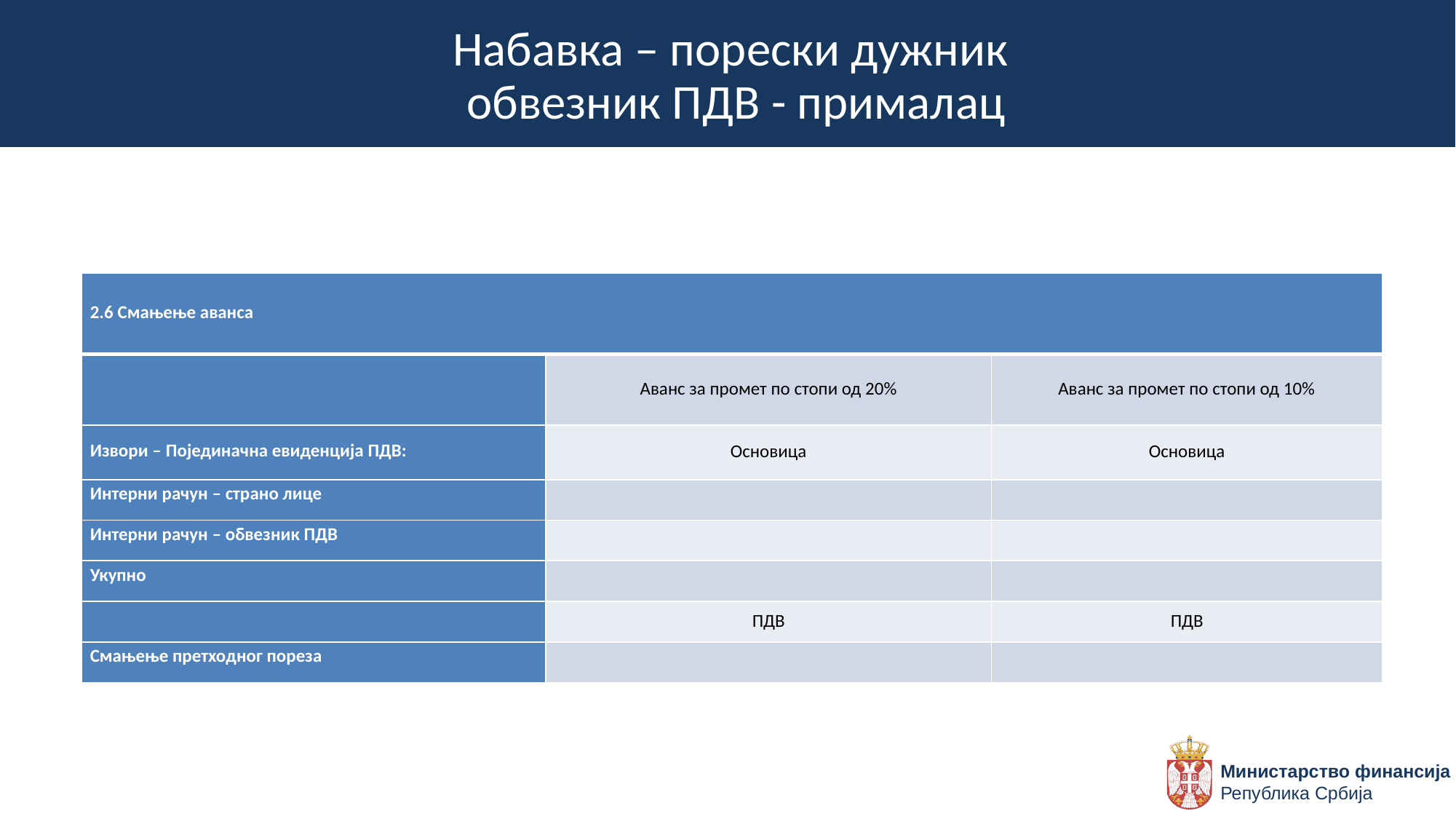

Набавка – порески дужник
обвезник ПДВ - прималац

| 2.6 Смањење аванса |  |  |
| --- | --- | --- |
|  | Аванс за промет по стопи од 20% | Аванс за промет по стопи од 10% |
| Извори – Појединачна евиденција ПДВ: | Основица | Основица |
| Интерни рачун – страно лице |  |  |
| Интерни рачун – обвезник ПДВ |  |  |
| Укупно |  |  |
|  | ПДВ | ПДВ |
| Смањење претходног пореза |  |  |

Министарство финансија
Република Србија